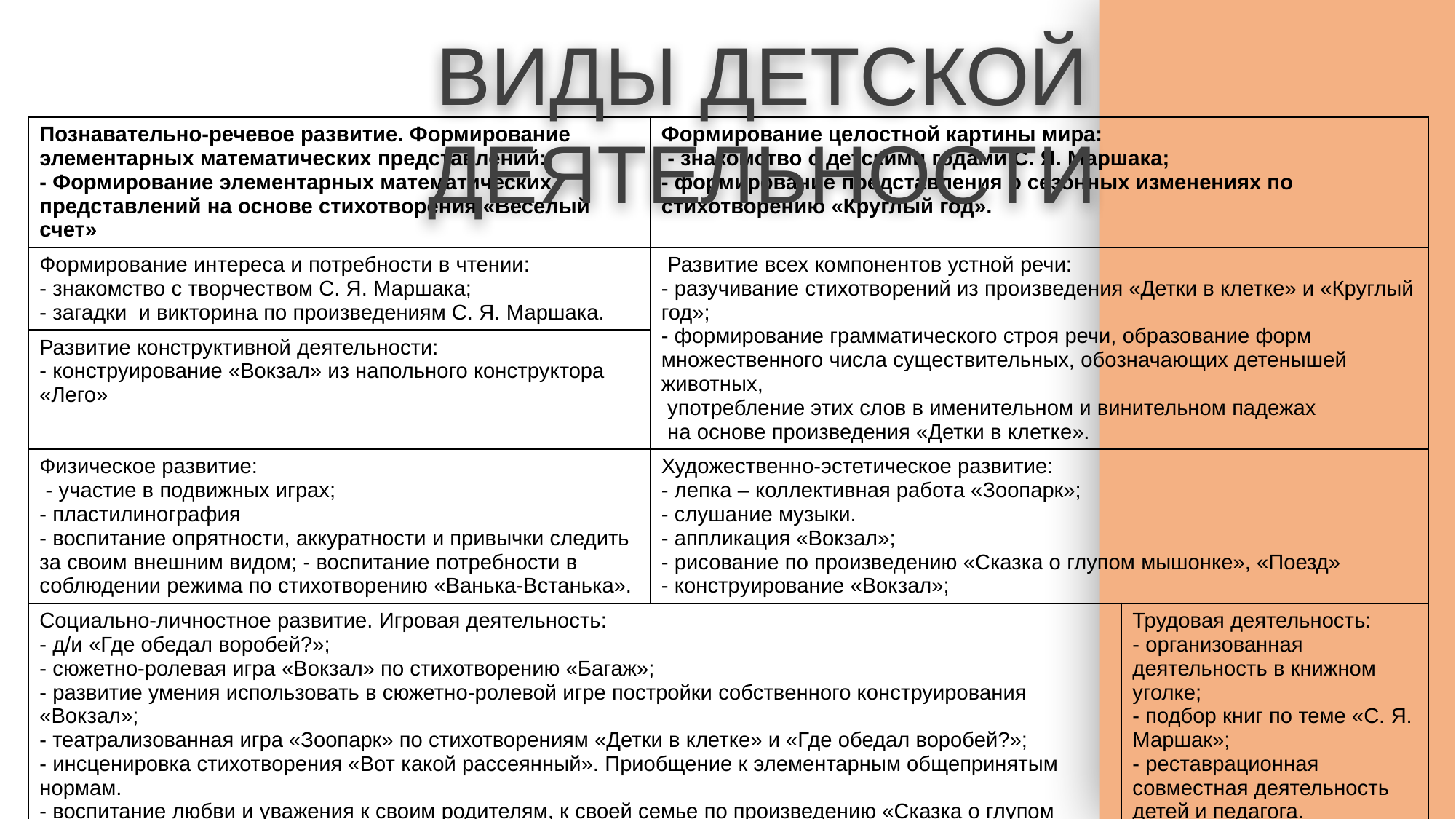

ВИДЫ ДЕТСКОЙ ДЕЯТЕЛЬНОСТИ
| Познавательно-речевое развитие. Формирование элементарных математических представлений: - Формирование элементарных математических представлений на основе стихотворения «Веселый счет» | Формирование целостной картины мира: - знакомство с детскими годами С. Я. Маршака; - формирование представления о сезонных изменениях по стихотворению «Круглый год». |  |
| --- | --- | --- |
| Формирование интереса и потребности в чтении: - знакомство с творчеством С. Я. Маршака; - загадки и викторина по произведениям С. Я. Маршака. | Развитие всех компонентов устной речи: - разучивание стихотворений из произведения «Детки в клетке» и «Круглый год»; - формирование грамматического строя речи, образование форм множественного числа существительных, обозначающих детенышей животных, употребление этих слов в именительном и винительном падежах на основе произведения «Детки в клетке». |  |
| Развитие конструктивной деятельности: - конструирование «Вокзал» из напольного конструктора «Лего» |  |  |
| Физическое развитие: - участие в подвижных играх; - пластилинография - воспитание опрятности, аккуратности и привычки следить за своим внешним видом; - воспитание потребности в соблюдении режима по стихотворению «Ванька-Встанька». | Художественно-эстетическое развитие: - лепка – коллективная работа «Зоопарк»; - слушание музыки. - аппликация «Вокзал»; - рисование по произведению «Сказка о глупом мышонке», «Поезд» - конструирование «Вокзал»; |  |
| Социально-личностное развитие. Игровая деятельность: - д/и «Где обедал воробей?»; - сюжетно-ролевая игра «Вокзал» по стихотворению «Багаж»; - развитие умения использовать в сюжетно-ролевой игре постройки собственного конструирования «Вокзал»; - театрализованная игра «Зоопарк» по стихотворениям «Детки в клетке» и «Где обедал воробей?»; - инсценировка стихотворения «Вот какой рассеянный». Приобщение к элементарным общепринятым нормам. - воспитание любви и уважения к своим родителям, к своей семье по произведению «Сказка о глупом мышонке»; - закреплять знания о правилах дорожного движения по стихотворению «Мяч»; - воспитания правил поведения и безопасности в общественных местах ( в транспорте); |  | Трудовая деятельность: - организованная деятельность в книжном уголке; - подбор книг по теме «С. Я. Маршак»; - реставрационная совместная деятельность детей и педагога. |